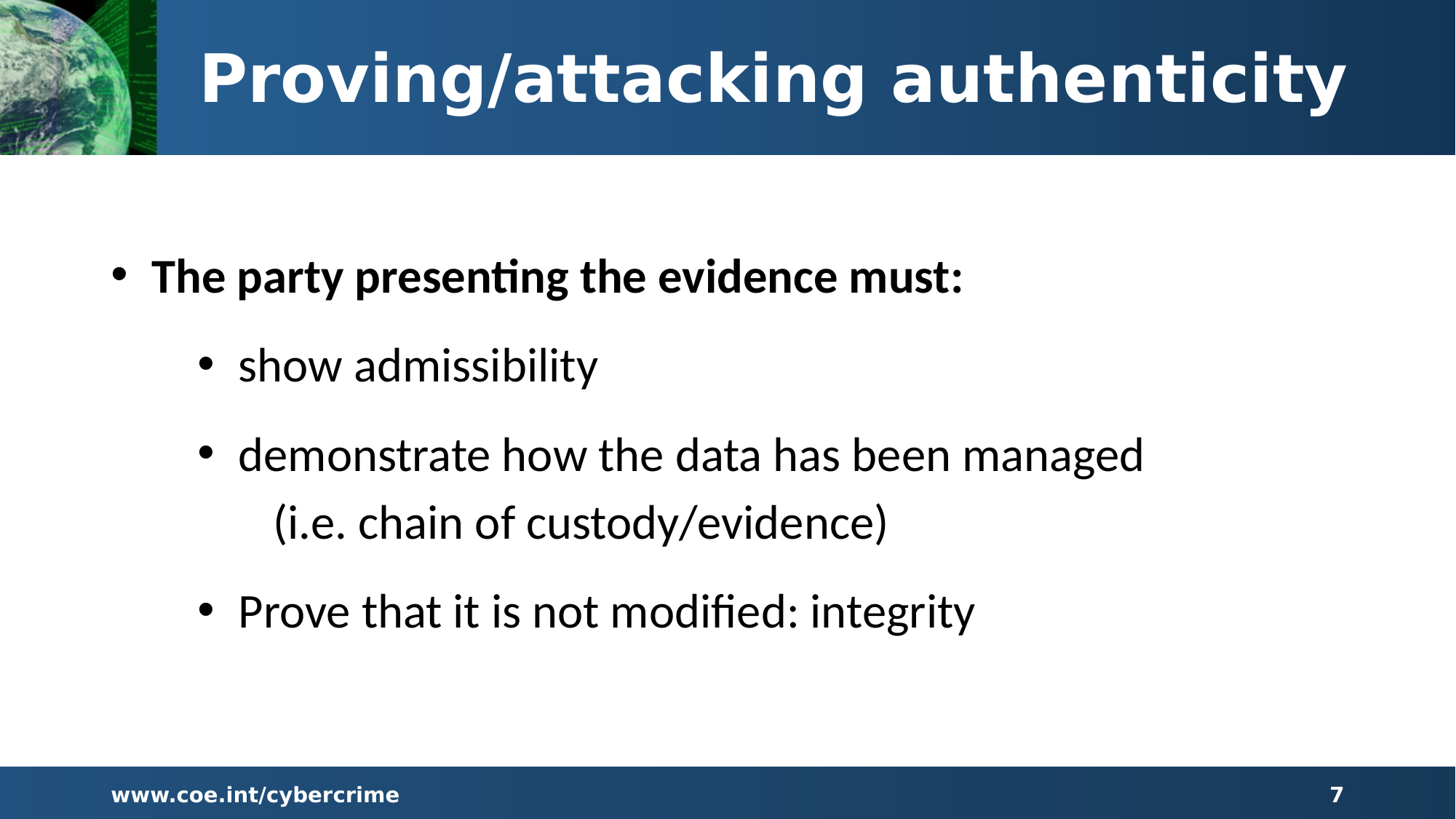

# Proving/attacking authenticity

The party presenting the evidence must:

show admissibility

demonstrate how the data has been managed
(i.e. chain of custody/evidence)

Prove that it is not modified: integrity

www.coe.int/cybercrime
7